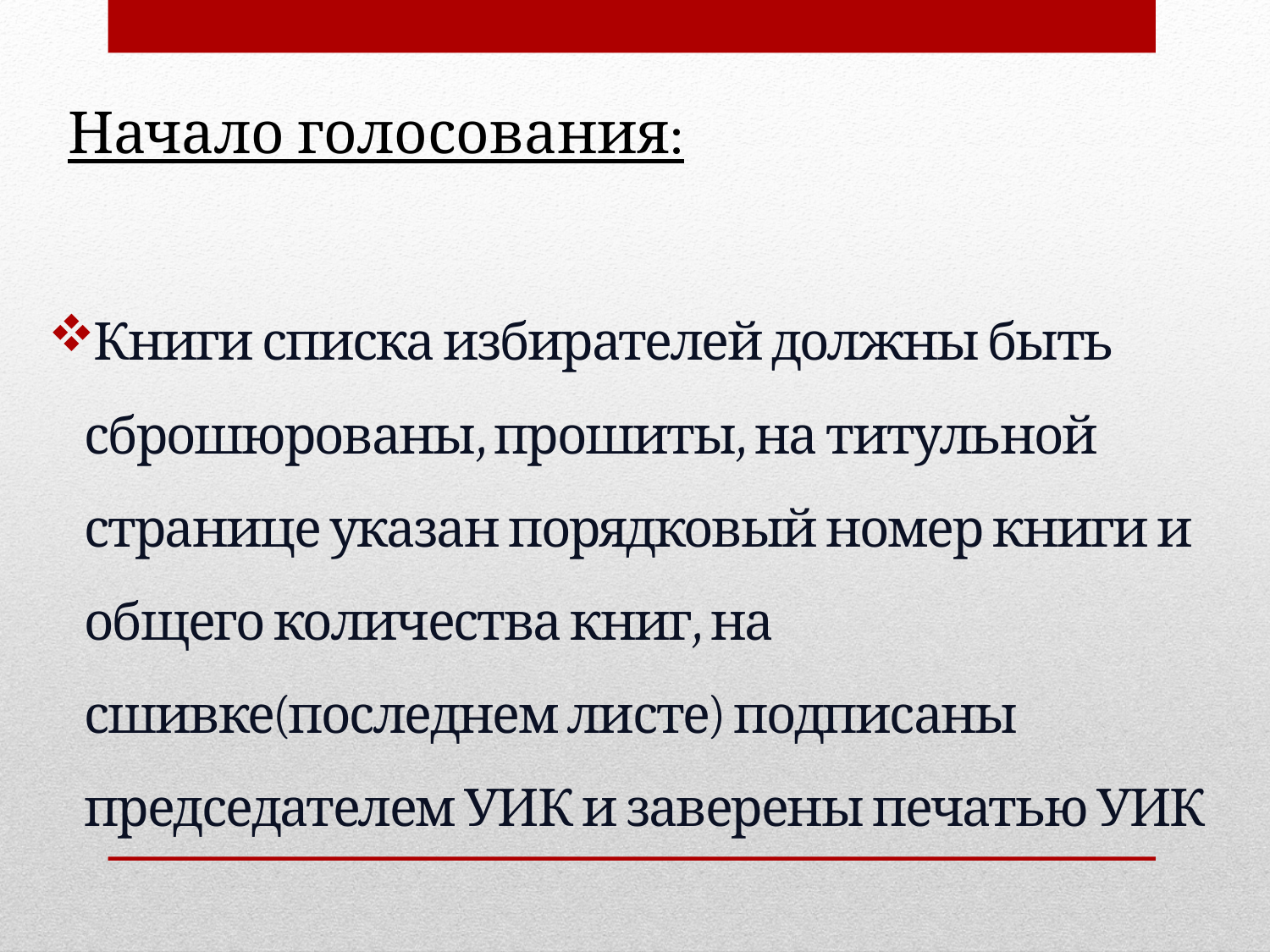

Начало голосования:

Книги списка избирателей должны быть сброшюрованы, прошиты, на титульной странице указан порядковый номер книги и общего количества книг, на сшивке(последнем листе) подписаны председателем УИК и заверены печатью УИК